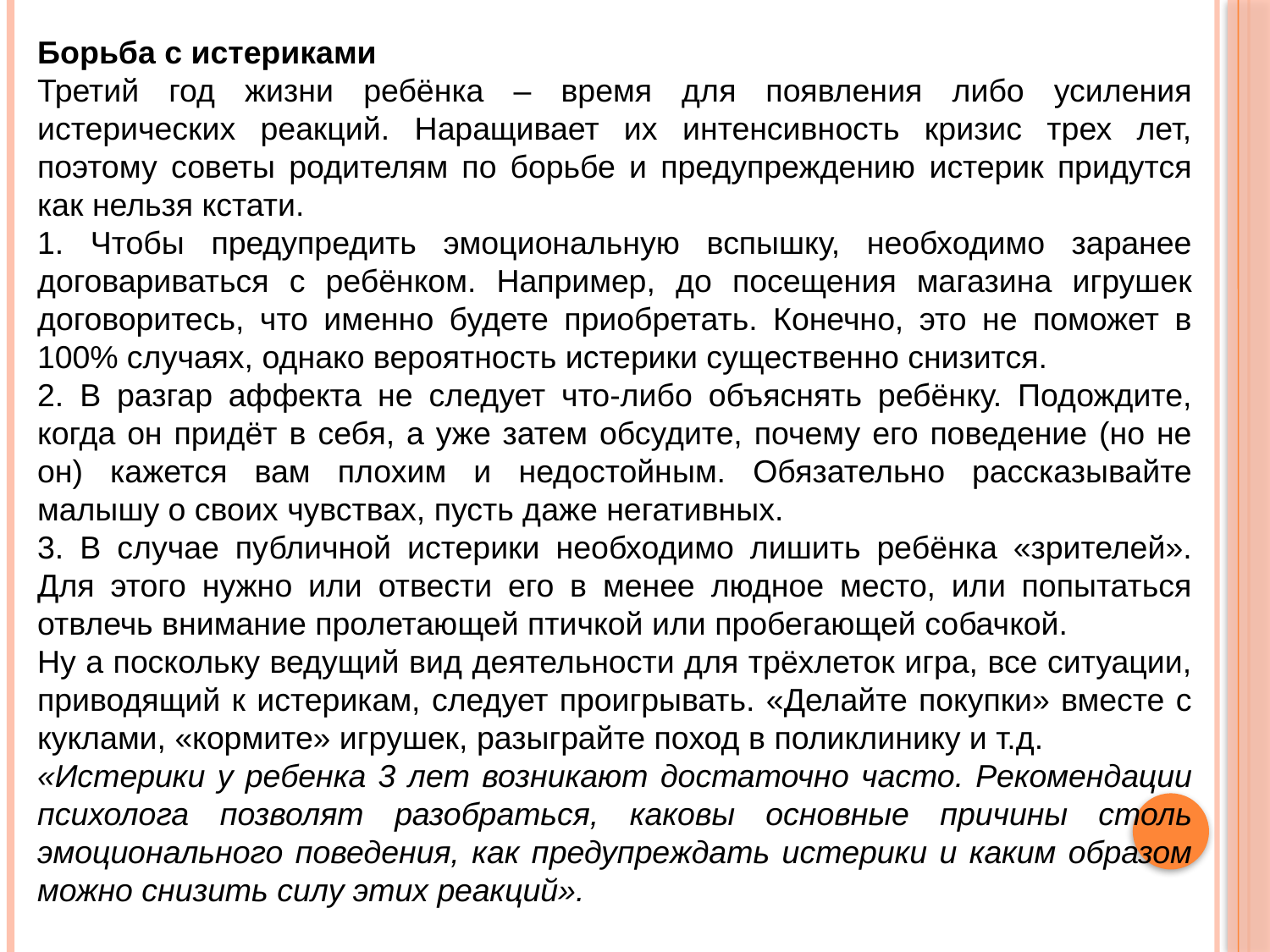

Борьба с истериками
Третий год жизни ребёнка – время для появления либо усиления истерических реакций. Наращивает их интенсивность кризис трех лет, поэтому советы родителям по борьбе и предупреждению истерик придутся как нельзя кстати.
1. Чтобы предупредить эмоциональную вспышку, необходимо заранее договариваться с ребёнком. Например, до посещения магазина игрушек договоритесь, что именно будете приобретать. Конечно, это не поможет в 100% случаях, однако вероятность истерики существенно снизится.
2. В разгар аффекта не следует что-либо объяснять ребёнку. Подождите, когда он придёт в себя, а уже затем обсудите, почему его поведение (но не он) кажется вам плохим и недостойным. Обязательно рассказывайте малышу о своих чувствах, пусть даже негативных.
3. В случае публичной истерики необходимо лишить ребёнка «зрителей». Для этого нужно или отвести его в менее людное место, или попытаться отвлечь внимание пролетающей птичкой или пробегающей собачкой.
Ну а поскольку ведущий вид деятельности для трёхлеток игра, все ситуации, приводящий к истерикам, следует проигрывать. «Делайте покупки» вместе с куклами, «кормите» игрушек, разыграйте поход в поликлинику и т.д.
«Истерики у ребенка 3 лет возникают достаточно часто. Рекомендации психолога позволят разобраться, каковы основные причины столь эмоционального поведения, как предупреждать истерики и каким образом можно снизить силу этих реакций».